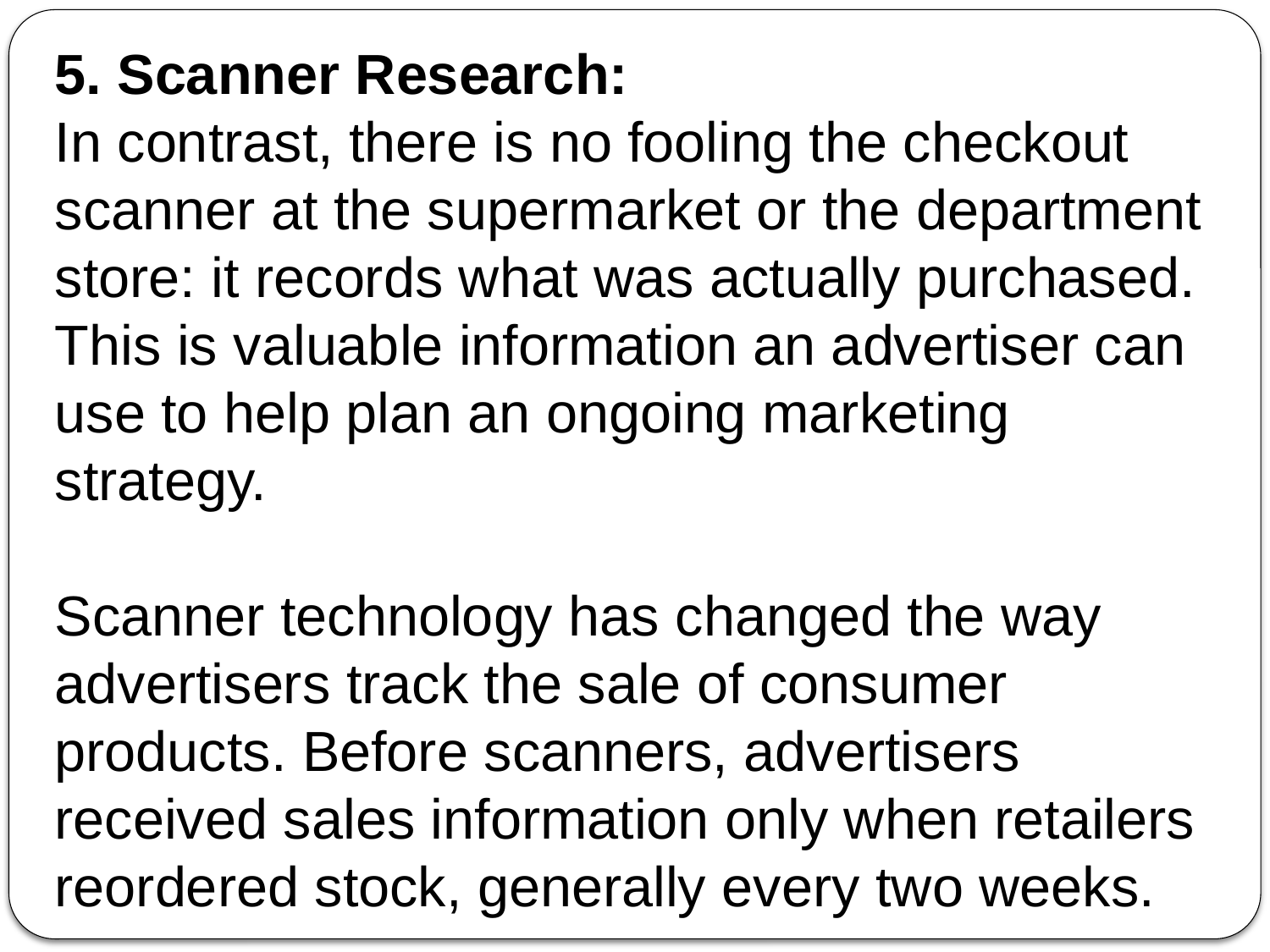

5. Scanner Research:
In contrast, there is no fooling the checkout scanner at the supermarket or the department store: it records what was actually purchased. This is valuable information an advertiser can use to help plan an ongoing marketing strategy.

Scanner technology has changed the way advertisers track the sale of consumer products. Before scanners, advertisers received sales information only when retailers reordered stock, generally every two weeks.